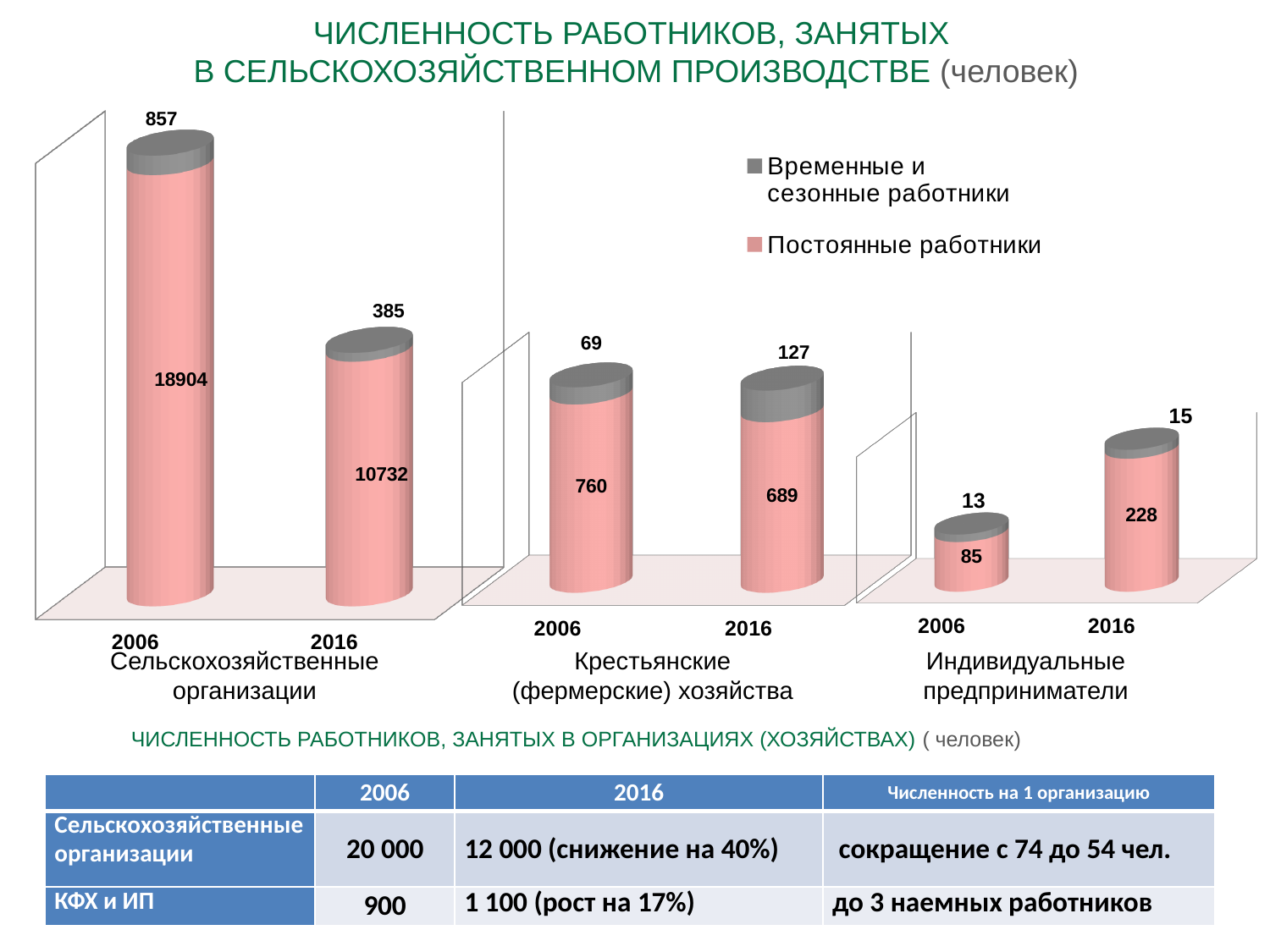

Численность работников, занятых
в сельскохозяйственном производстве (человек)

[unsupported chart]

[unsupported chart]

[unsupported chart]

Сельскохозяйственные организации
Индивидуальные предприниматели
Крестьянские (фермерские) хозяйства
Численность работников, занятых в организациях (хозяйствах) ( человек)
|  | 2006 | 2016 | Численность на 1 организацию |
| --- | --- | --- | --- |
| Сельскохозяйственные организации | 20 000 | 12 000 (снижение на 40%) | сокращение с 74 до 54 чел. |
| КФХ и ИП | 900 | 1 100 (рост на 17%) | до 3 наемных работников |